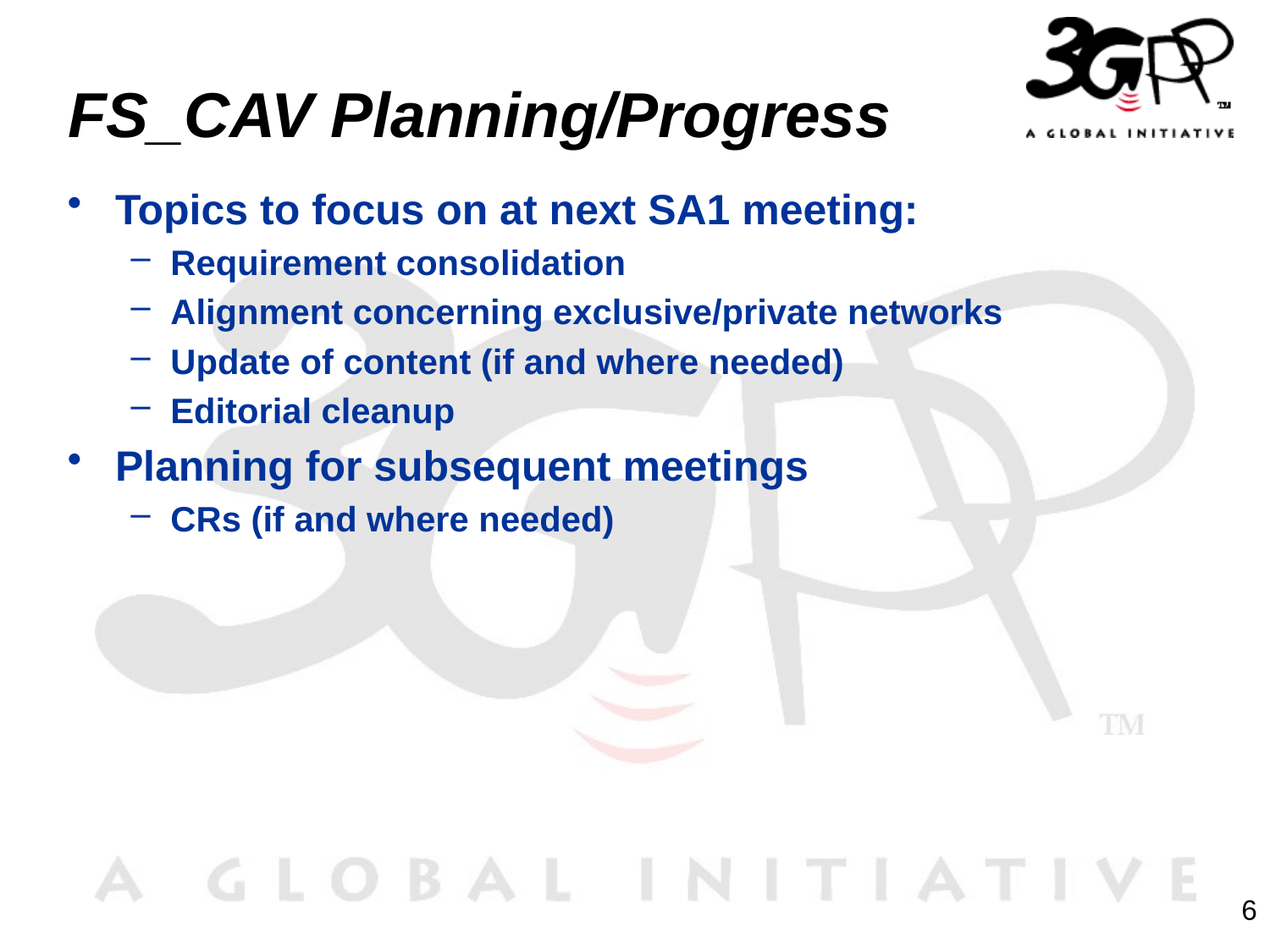

# FS_CAV Planning/Progress
Topics to focus on at next SA1 meeting:
Requirement consolidation
Alignment concerning exclusive/private networks
Update of content (if and where needed)
Editorial cleanup
Planning for subsequent meetings
CRs (if and where needed)
6